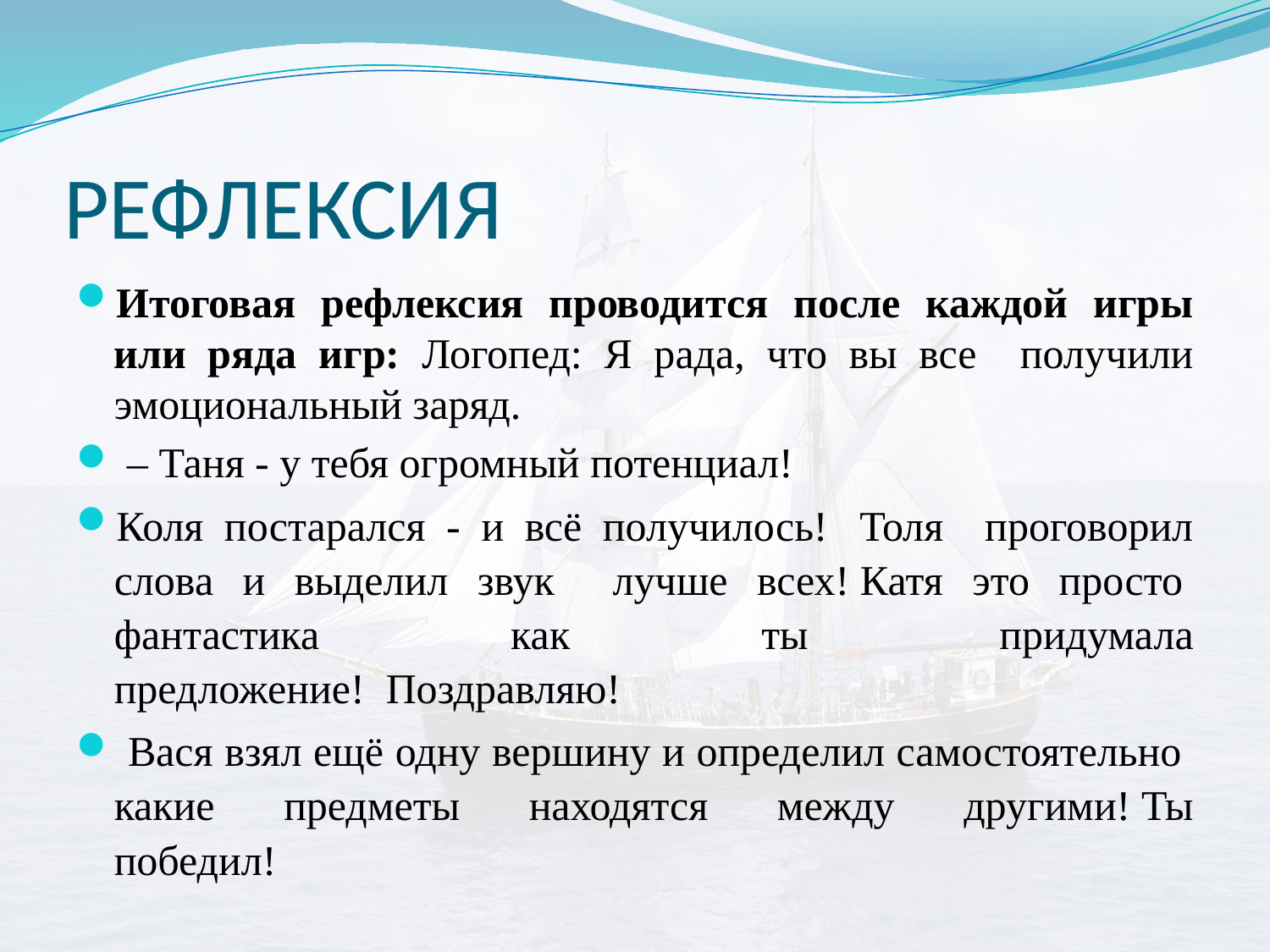

# РЕФЛЕКСИЯ
Итоговая рефлексия проводится после каждой игры или ряда игр: Логопед: Я рада, что вы все  получили эмоциональный заряд.
 – Таня - у тебя огромный потенциал!
Коля постарался - и всё получилось!   Толя  проговорил слова и выделил звук  лучше всех! Катя это просто  фантастика как ты придумала предложение!  Поздравляю!
 Вася взял ещё одну вершину и определил самостоятельно  какие предметы находятся между другими! Ты победил!